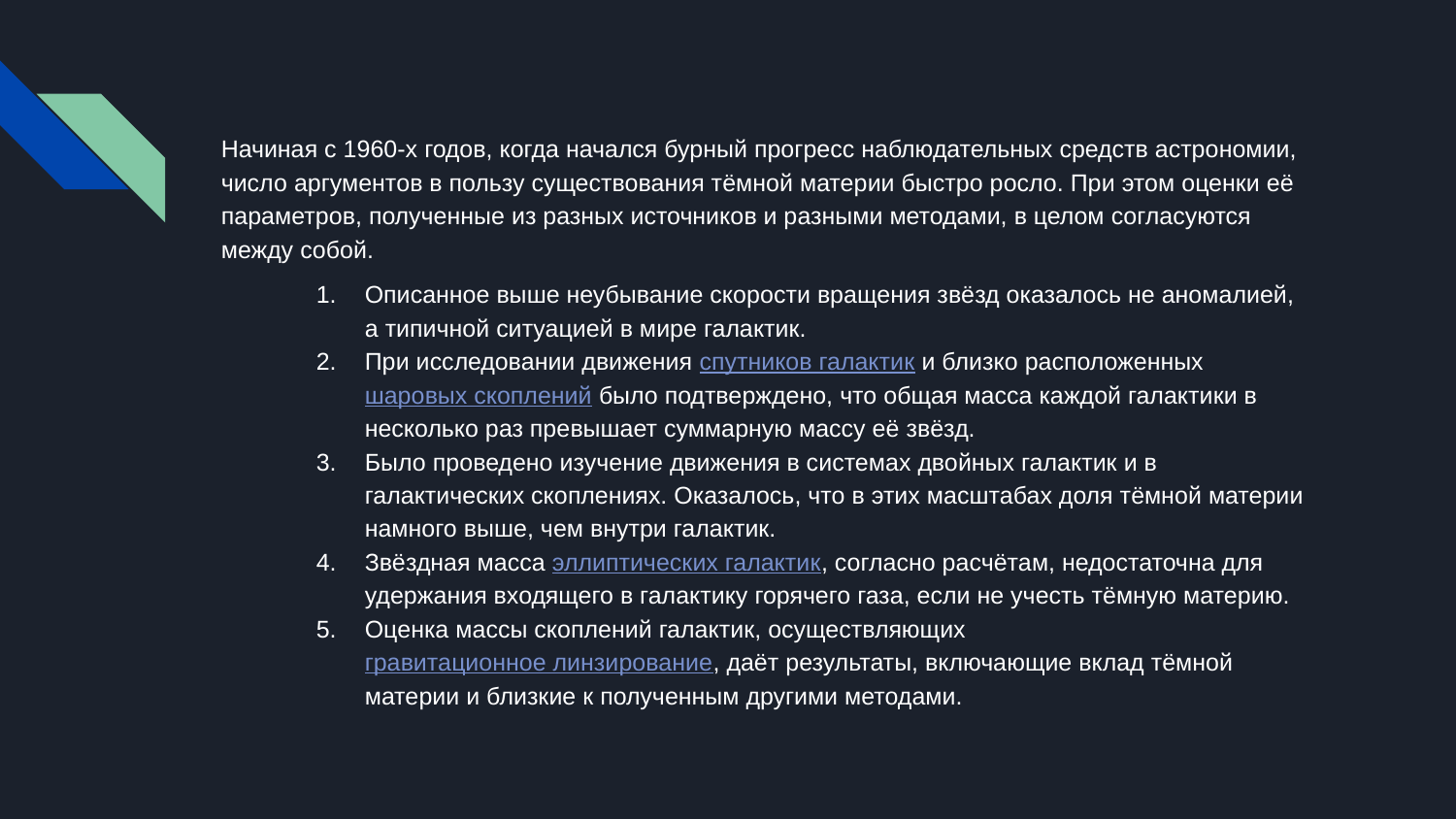

#
Начиная с 1960-х годов, когда начался бурный прогресс наблюдательных средств астрономии, число аргументов в пользу существования тёмной материи быстро росло. При этом оценки её параметров, полученные из разных источников и разными методами, в целом согласуются между собой.
Описанное выше неубывание скорости вращения звёзд оказалось не аномалией, а типичной ситуацией в мире галактик.
При исследовании движения спутников галактик и близко расположенных шаровых скоплений было подтверждено, что общая масса каждой галактики в несколько раз превышает суммарную массу её звёзд.
Было проведено изучение движения в системах двойных галактик и в галактических скоплениях. Оказалось, что в этих масштабах доля тёмной материи намного выше, чем внутри галактик.
Звёздная масса эллиптических галактик, согласно расчётам, недостаточна для удержания входящего в галактику горячего газа, если не учесть тёмную материю.
Оценка массы скоплений галактик, осуществляющих гравитационное линзирование, даёт результаты, включающие вклад тёмной материи и близкие к полученным другими методами.